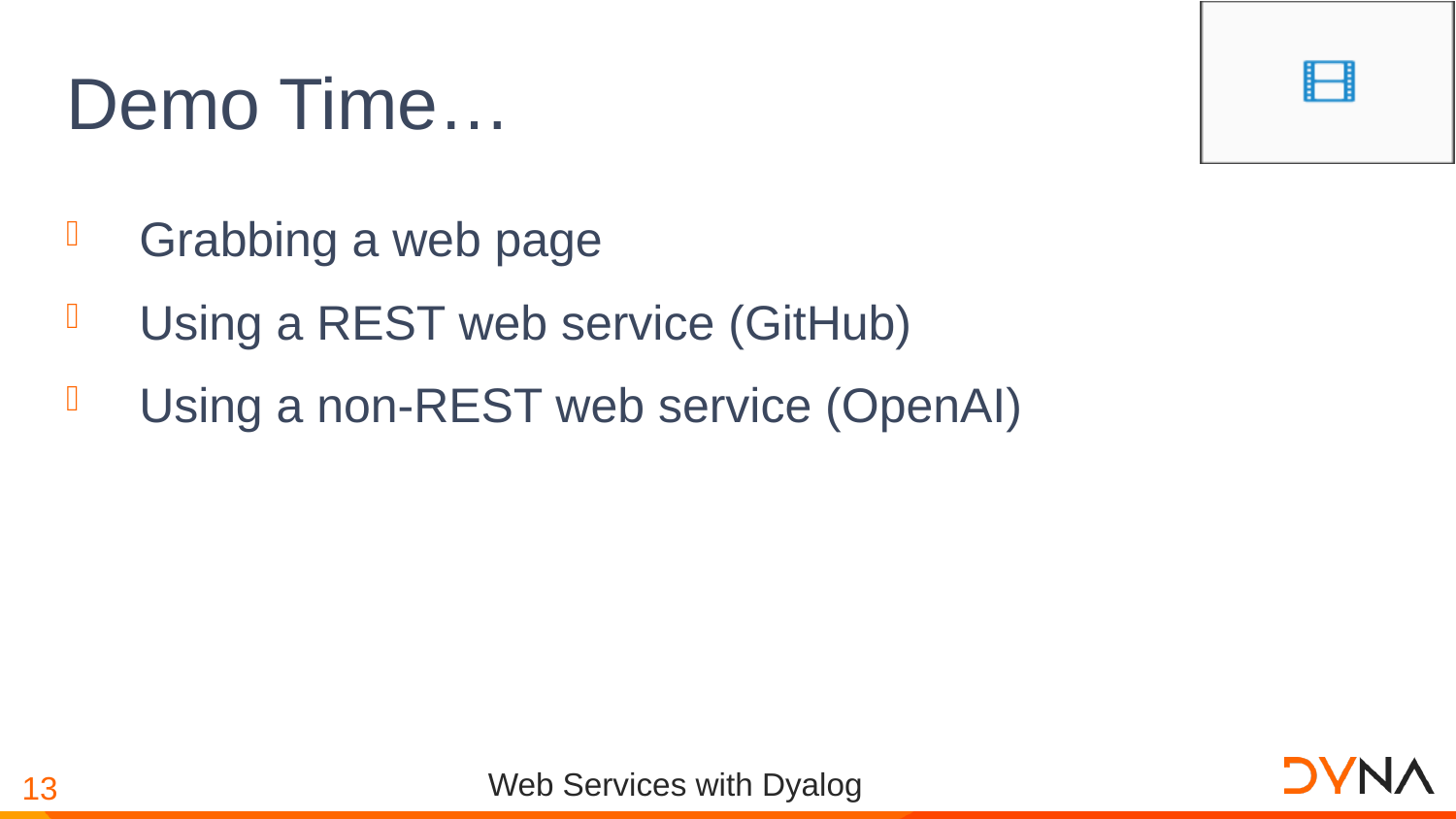

# Demo Time…
Grabbing a web page
Using a REST web service (GitHub)
Using a non-REST web service (OpenAI)